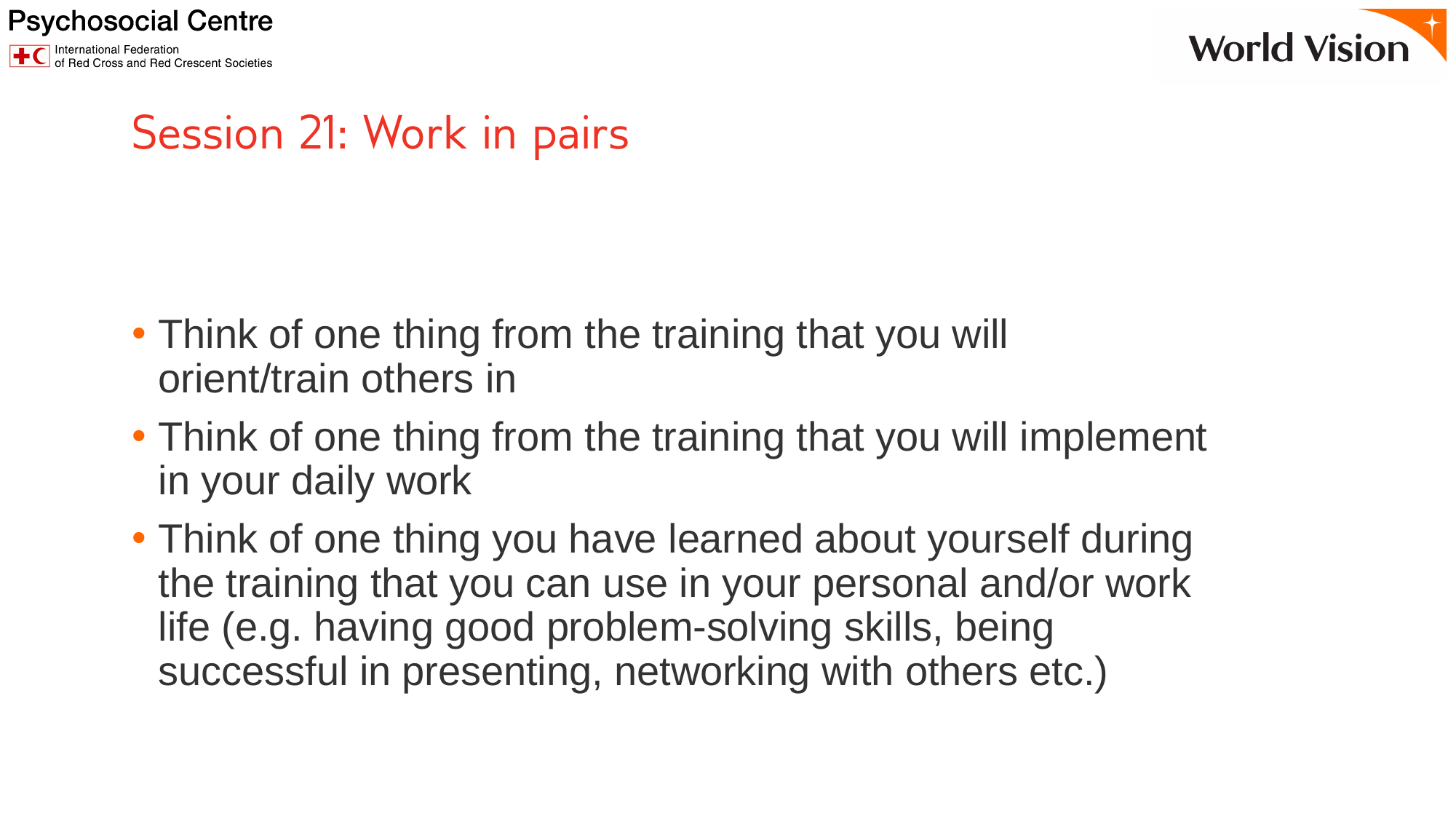

# Session 21: Work in pairs

Think of one thing from the training that you will orient/train others in
Think of one thing from the training that you will implement in your daily work
Think of one thing you have learned about yourself during the training that you can use in your personal and/or work life (e.g. having good problem-solving skills, being successful in presenting, networking with others etc.)